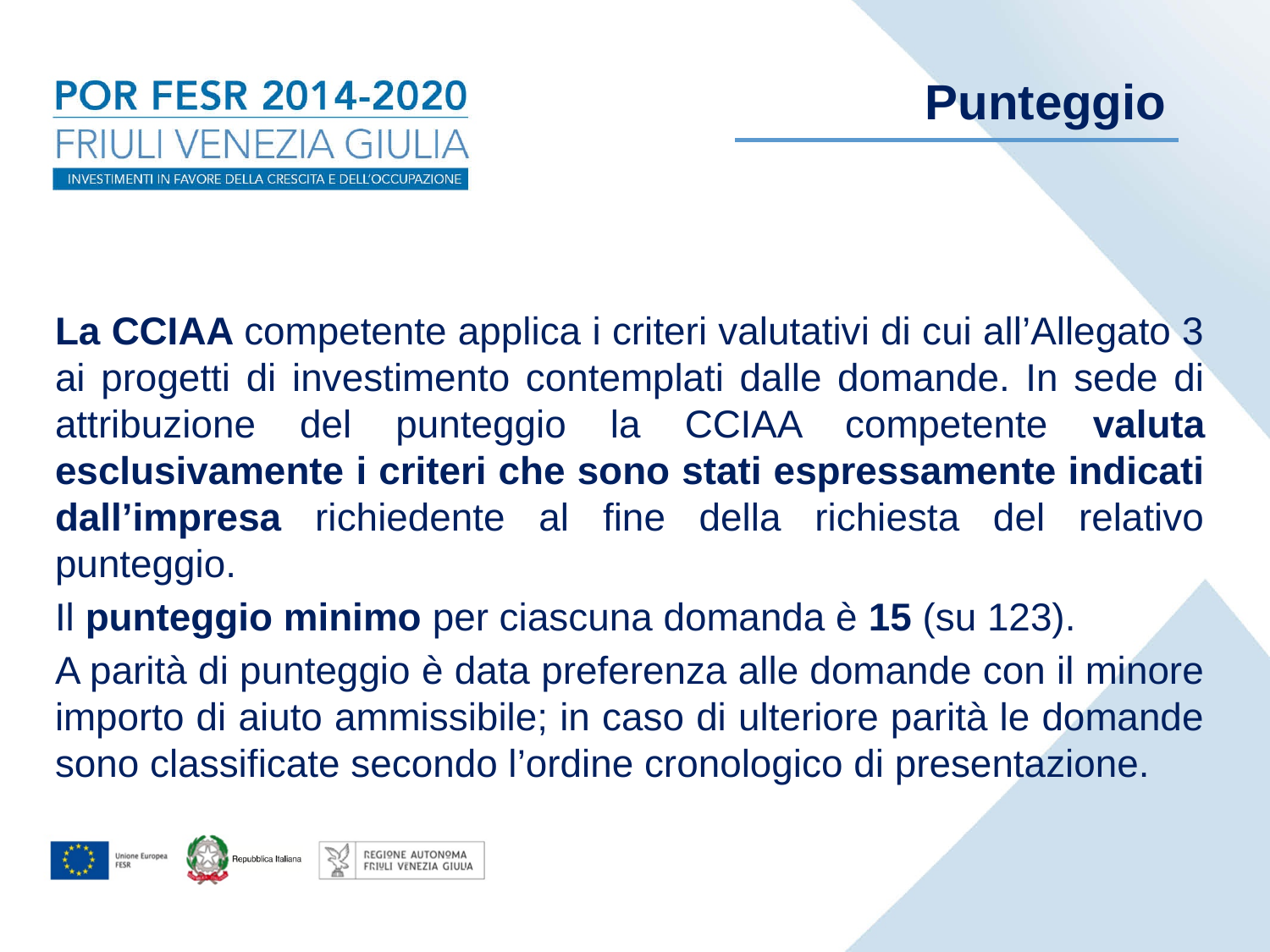

Punteggio
La CCIAA competente applica i criteri valutativi di cui all’Allegato 3 ai progetti di investimento contemplati dalle domande. In sede di attribuzione del punteggio la CCIAA competente valuta esclusivamente i criteri che sono stati espressamente indicati dall’impresa richiedente al fine della richiesta del relativo punteggio.
Il punteggio minimo per ciascuna domanda è 15 (su 123).
A parità di punteggio è data preferenza alle domande con il minore importo di aiuto ammissibile; in caso di ulteriore parità le domande sono classificate secondo l’ordine cronologico di presentazione.